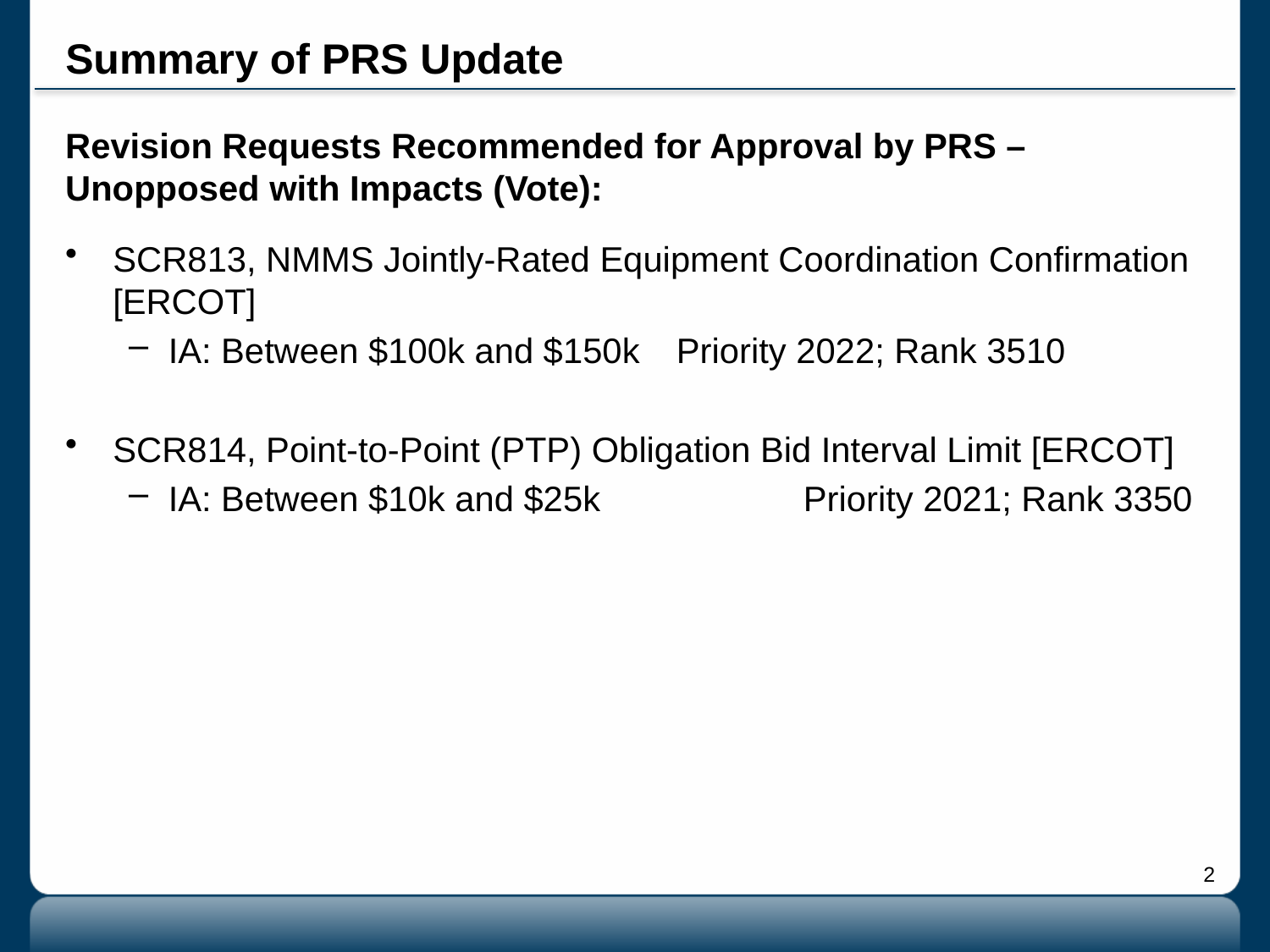

# Summary of PRS Update
Revision Requests Recommended for Approval by PRS – Unopposed with Impacts (Vote):
SCR813, NMMS Jointly-Rated Equipment Coordination Confirmation [ERCOT]
IA: Between $100k and $150k	Priority 2022; Rank 3510

SCR814, Point-to-Point (PTP) Obligation Bid Interval Limit [ERCOT]
IA: Between $10k and $25k		Priority 2021; Rank 3350